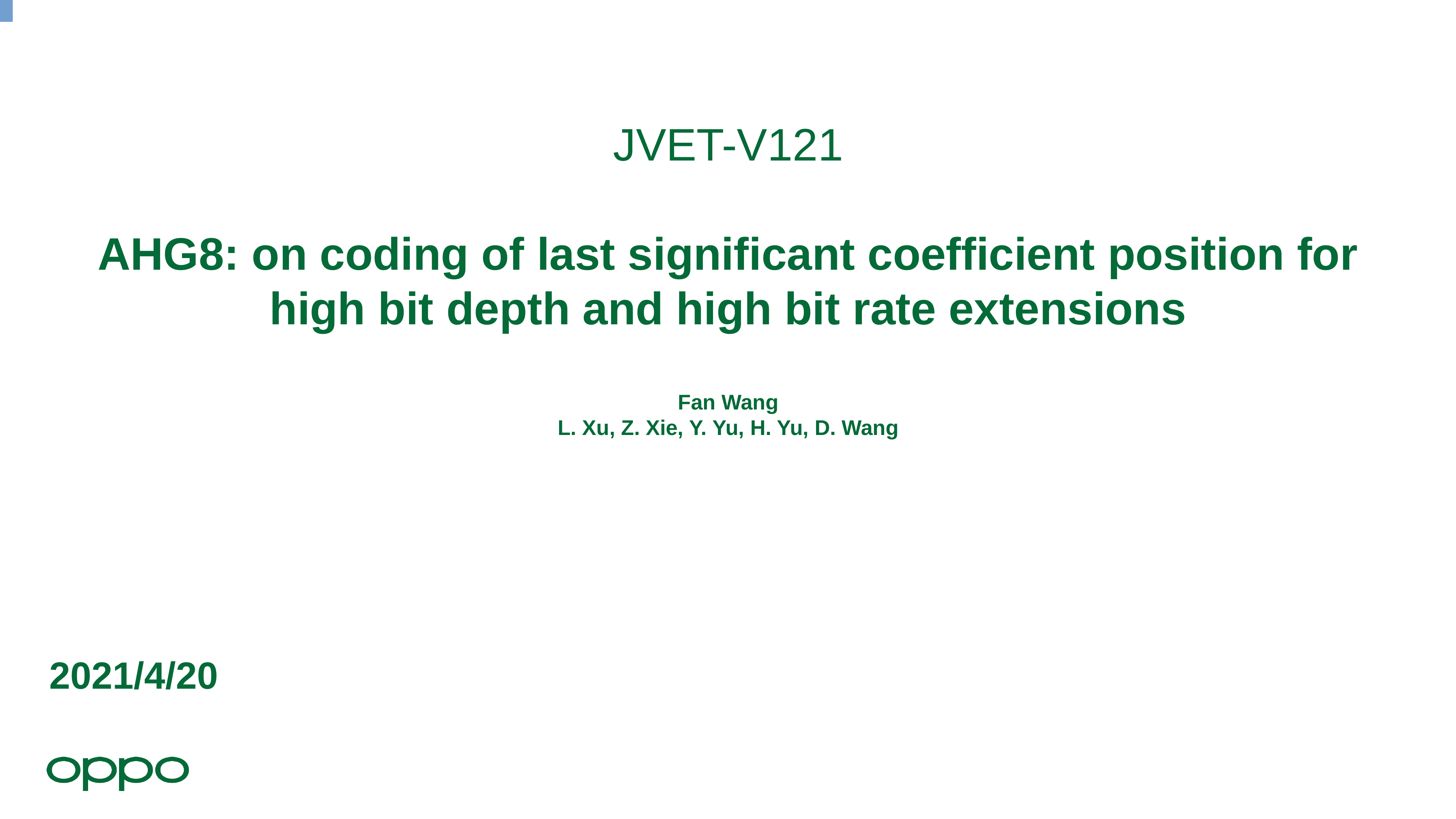

# JVET-V121 AHG8: on coding of last significant coefficient position for high bit depth and high bit rate extensions Fan Wang L. Xu, Z. Xie, Y. Yu, H. Yu, D. Wang